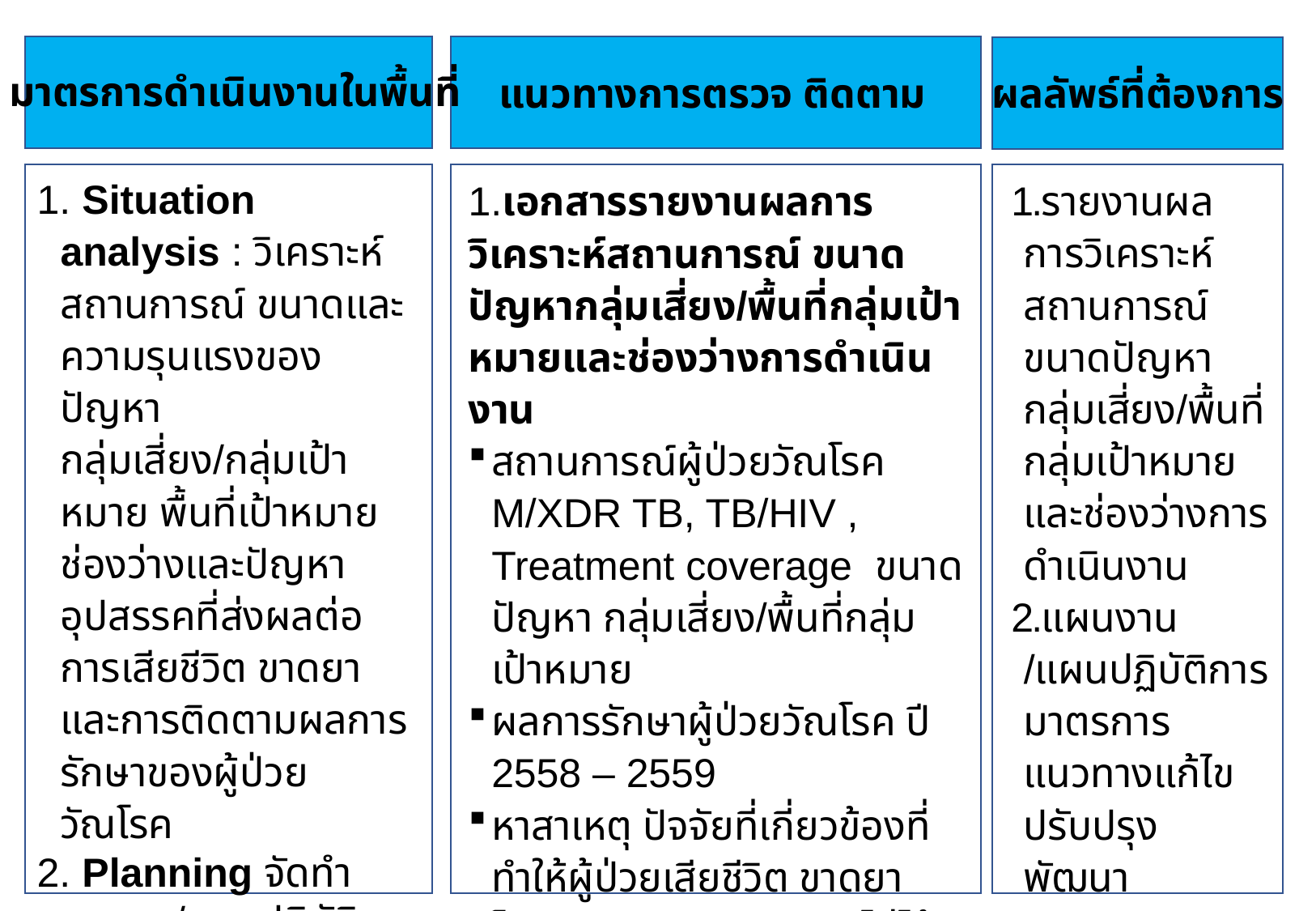

มาตรการดำเนินงานในพื้นที่
แนวทางการตรวจ ติดตาม
ผลลัพธ์ที่ต้องการ
1. Situation analysis : วิเคราะห์สถานการณ์ ขนาดและความรุนแรงของปัญหา กลุ่มเสี่ยง/กลุ่มเป้าหมาย พื้นที่เป้าหมายช่องว่างและปัญหาอุปสรรคที่ส่งผลต่อการเสียชีวิต ขาดยาและการติดตามผลการรักษาของผู้ป่วยวัณโรค
2. Planning จัดทำแผนงาน/แผนปฏิบัติการเพื่อลดการเสียชีวิต การขาดยา และพัฒนาระบบการส่งต่อและติดตามผลการรักษา

1.เอกสารรายงานผลการวิเคราะห์สถานการณ์ ขนาดปัญหากลุ่มเสี่ยง/พื้นที่กลุ่มเป้าหมายและช่องว่างการดำเนินงาน
สถานการณ์ผู้ป่วยวัณโรค M/XDR TB, TB/HIV , Treatment coverage  ขนาดปัญหา กลุ่มเสี่ยง/พื้นที่กลุ่มเป้าหมาย
ผลการรักษาผู้ป่วยวัณโรค ปี 2558 – 2559
หาสาเหตุ ปัจจัยที่เกี่ยวข้องที่ทำให้ผู้ป่วยเสียชีวิต ขาดยา โอนออก และประเมินผลไม่ได้
2. แผนงาน/แผนปฏิบัติการที่ประกอบด้วย มาตรการ แนวทางแก้ไข ปรับปรุง พัฒนา เพื่อลดการเสียชีวิต การขาดยา และพัฒนาระบบการส่งต่อและติดตามผลการรักษา
รายงานผลการวิเคราะห์สถานการณ์ ขนาดปัญหากลุ่มเสี่ยง/พื้นที่กลุ่มเป้าหมายและช่องว่างการดำเนินงาน
แผนงาน /แผนปฏิบัติการมาตรการ แนวทางแก้ไข ปรับปรุง พัฒนา